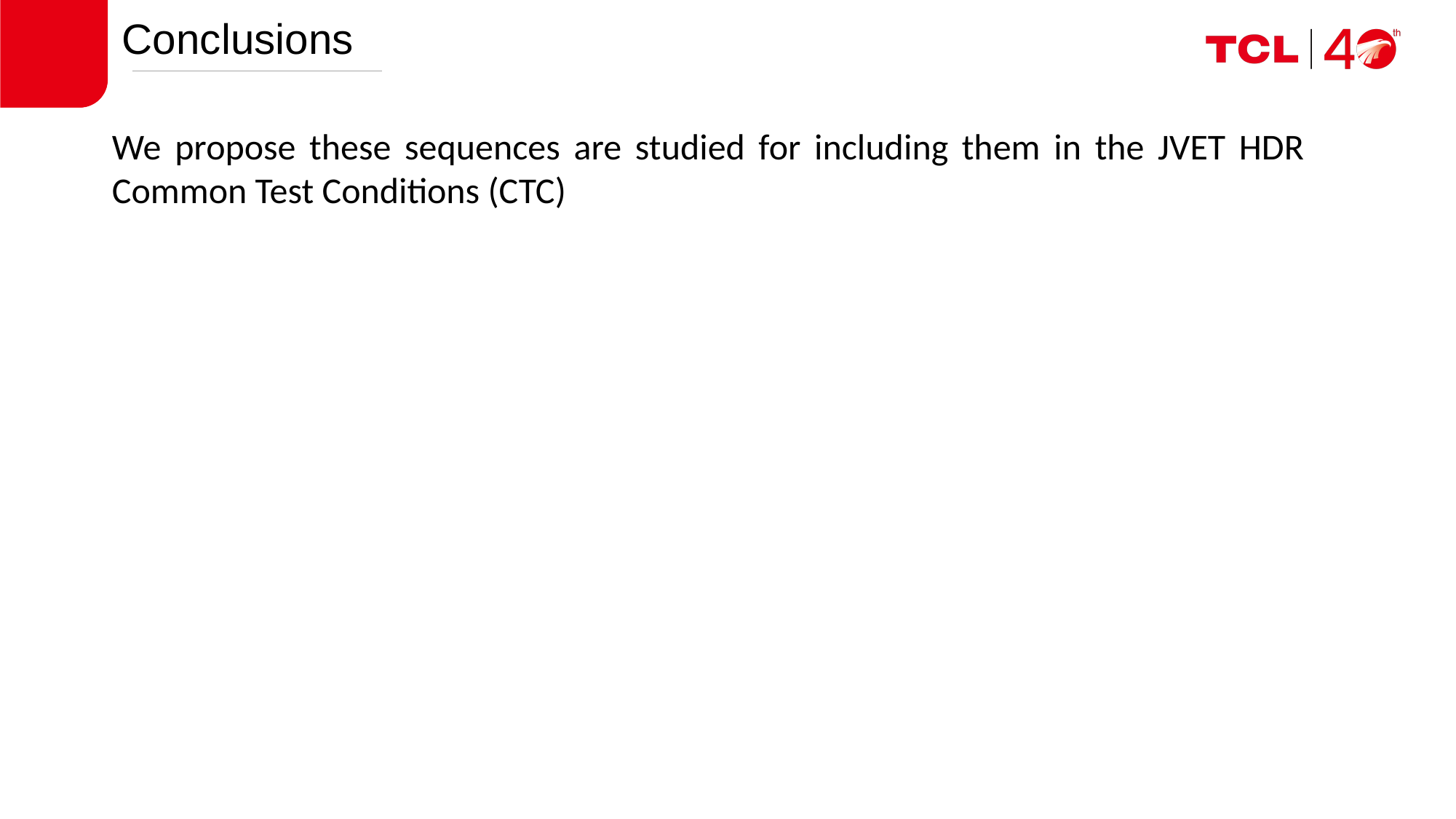

# Conclusions
We propose these sequences are studied for including them in the JVET HDR Common Test Conditions (CTC)